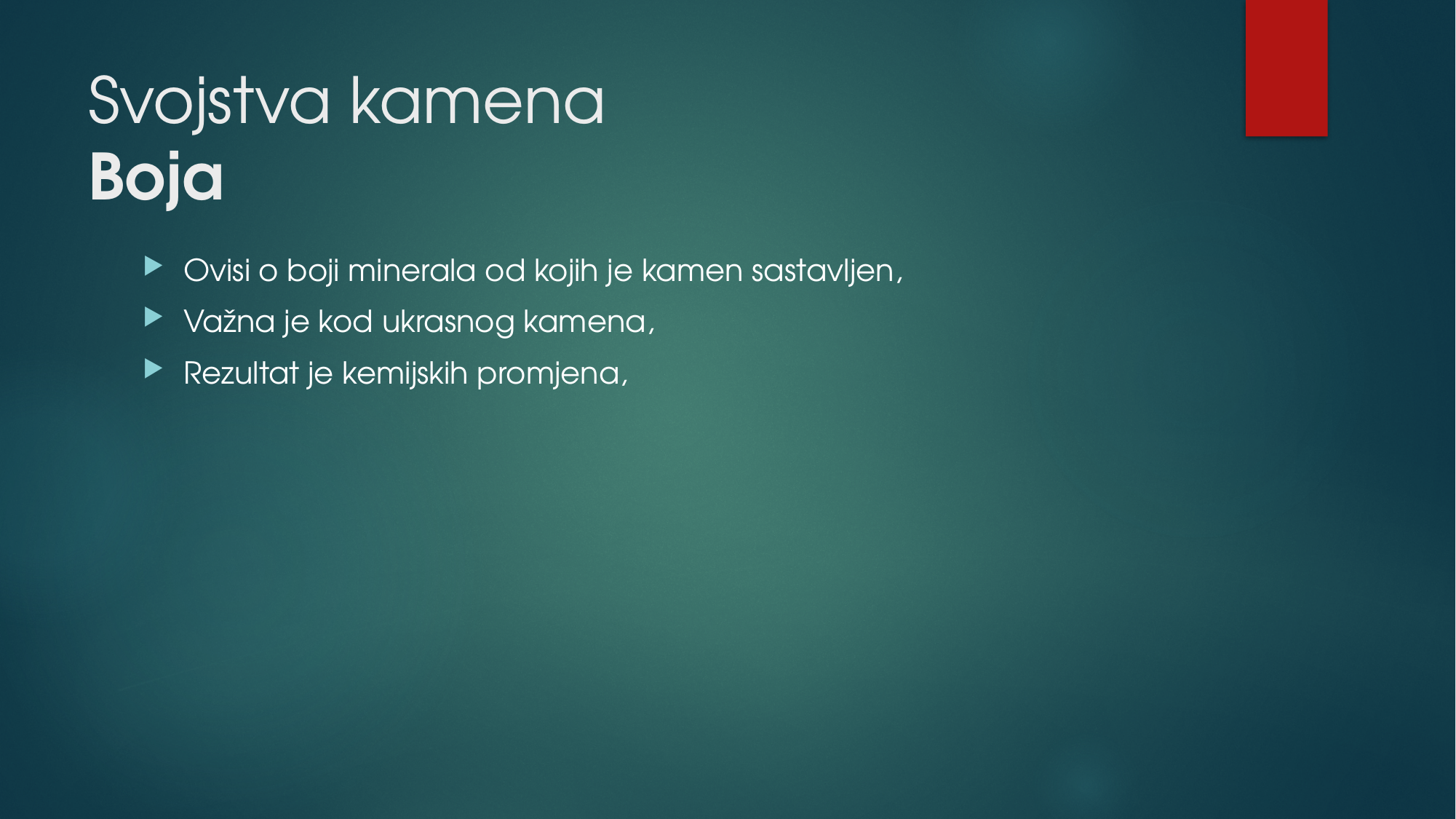

# Svojstva kamena Boja
Ovisi o boji minerala od kojih je kamen sastavljen,
Važna je kod ukrasnog kamena,
Rezultat je kemijskih promjena,